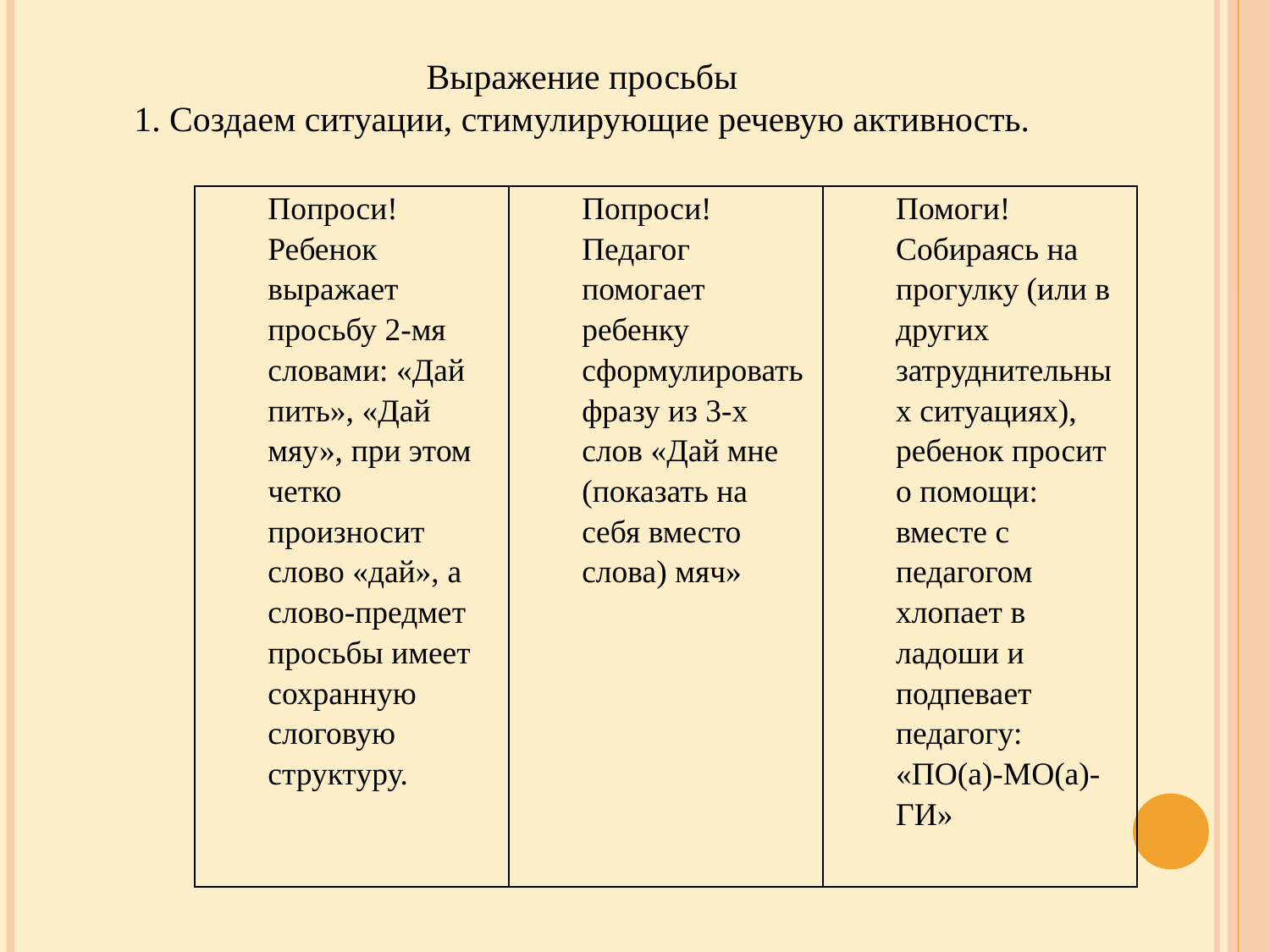

# Выражение просьбы 1. Создаем ситуации, стимулирующие речевую активность.
| Попроси! Ребенок выражает просьбу 2-мя словами: «Дай пить», «Дай мяу», при этом четко произносит слово «дай», а слово-предмет просьбы имеет сохранную слоговую структуру. | Попроси! Педагог помогает ребенку сформулировать фразу из 3-х слов «Дай мне (показать на себя вместо слова) мяч» | Помоги! Собираясь на прогулку (или в других затруднительных ситуациях), ребенок просит о помощи: вместе с педагогом хлопает в ладоши и подпевает педагогу: «ПО(а)-МО(а)- ГИ» |
| --- | --- | --- |